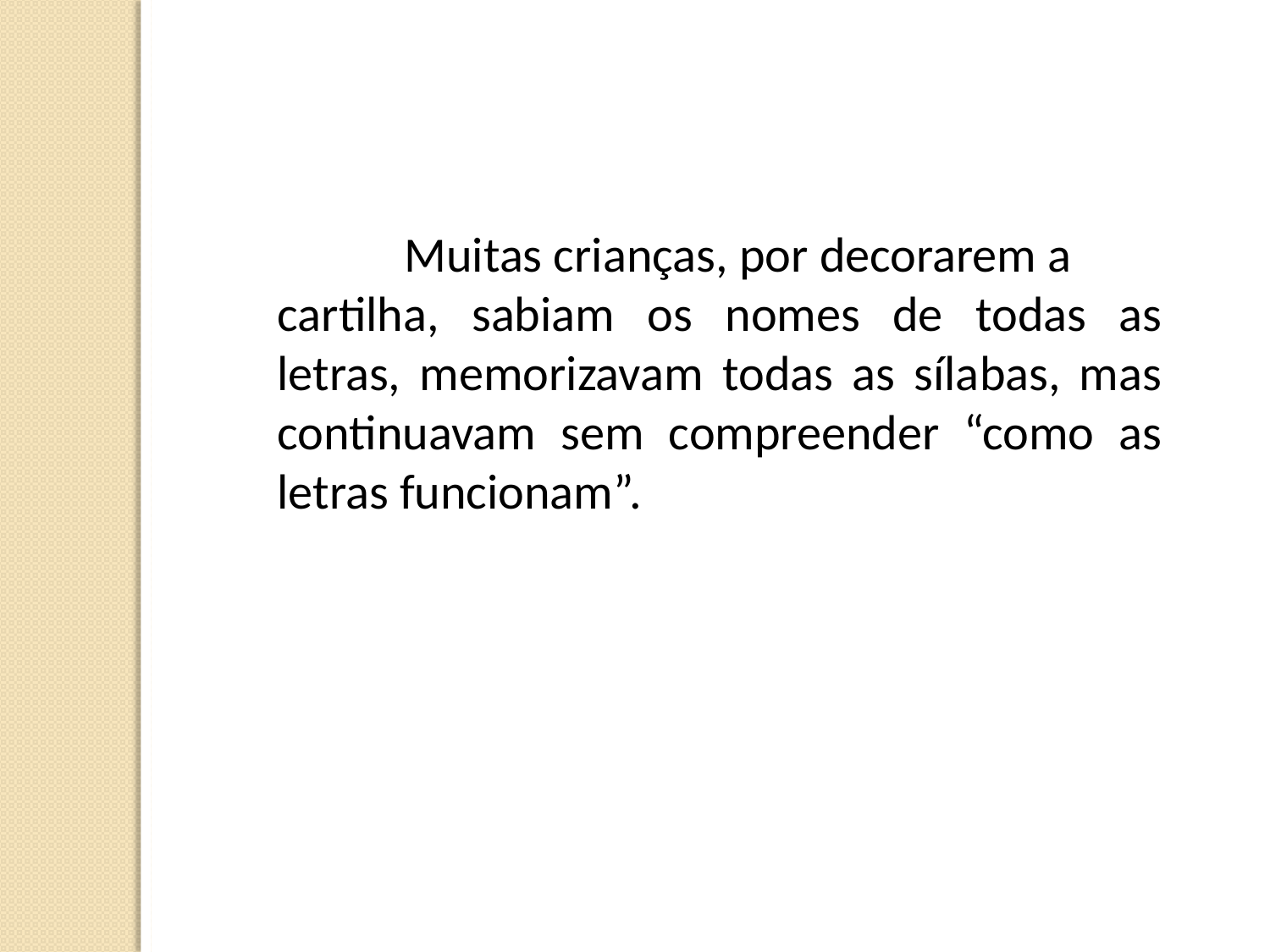

Muitas crianças, por decorarem a
cartilha, sabiam os nomes de todas as letras, memorizavam todas as sílabas, mas continuavam sem compreender “como as letras funcionam”.